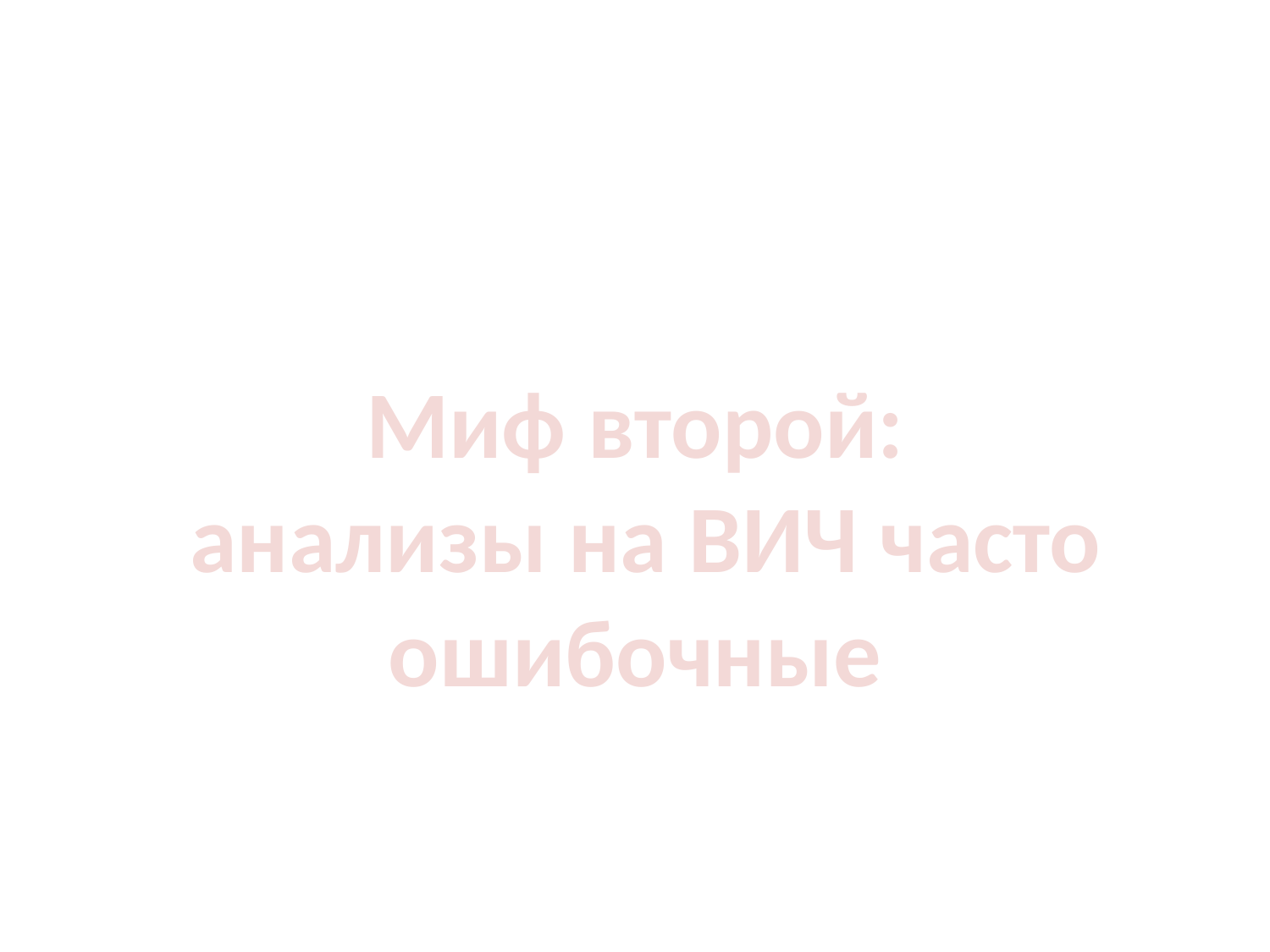

#
Миф второй:
 анализы на ВИЧ часто ошибочные